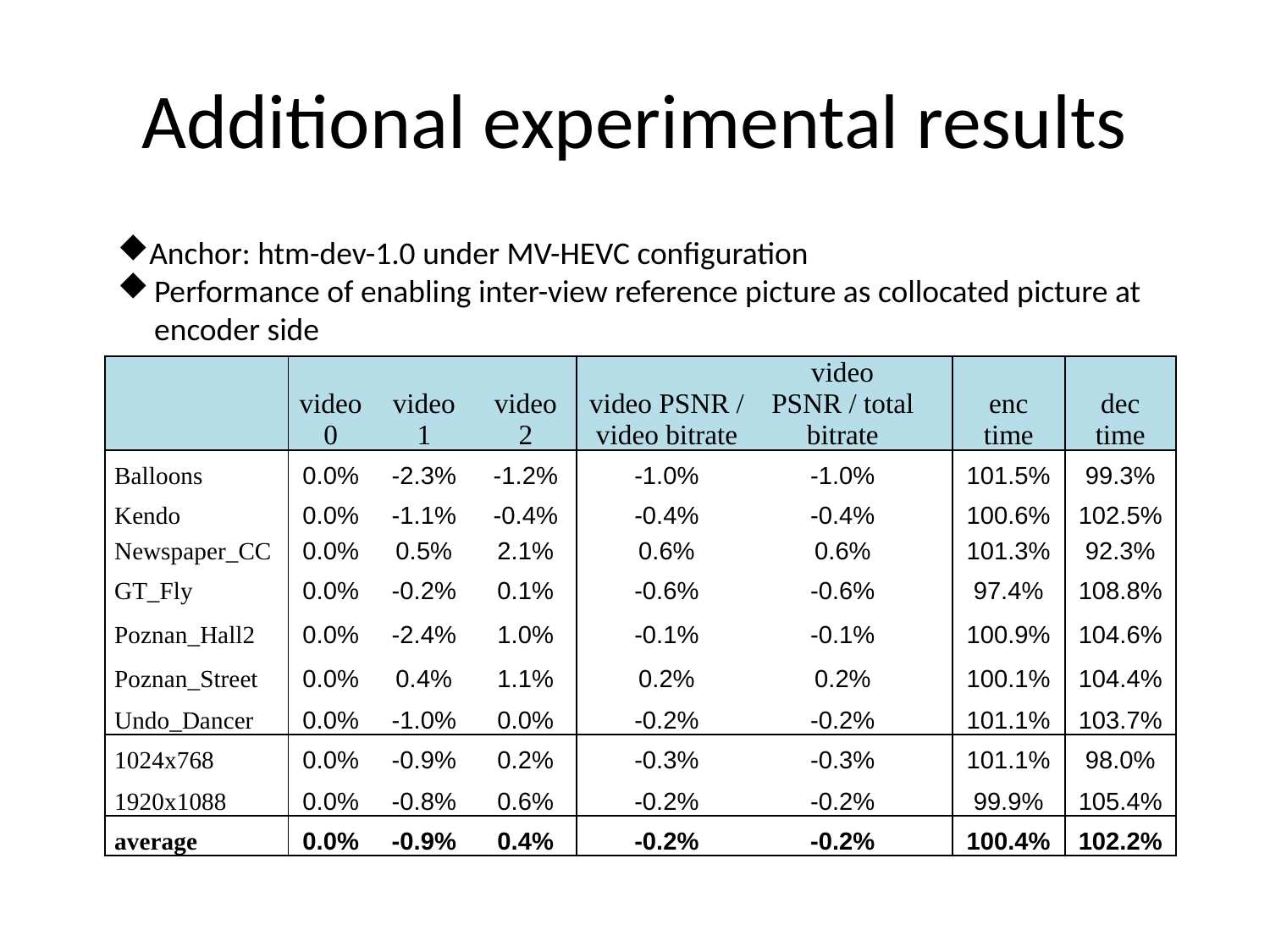

# Additional experimental results
Anchor: htm-dev-1.0 under MV-HEVC configuration
Performance of enabling inter-view reference picture as collocated picture at encoder side
|  | video 0 | video 1 | video 2 | video PSNR / video bitrate | video PSNR / total bitrate |  | enc time | dec time |
| --- | --- | --- | --- | --- | --- | --- | --- | --- |
| Balloons | 0.0% | -2.3% | -1.2% | -1.0% | -1.0% |  | 101.5% | 99.3% |
| Kendo | 0.0% | -1.1% | -0.4% | -0.4% | -0.4% |  | 100.6% | 102.5% |
| Newspaper\_CC | 0.0% | 0.5% | 2.1% | 0.6% | 0.6% |  | 101.3% | 92.3% |
| GT\_Fly | 0.0% | -0.2% | 0.1% | -0.6% | -0.6% |  | 97.4% | 108.8% |
| Poznan\_Hall2 | 0.0% | -2.4% | 1.0% | -0.1% | -0.1% |  | 100.9% | 104.6% |
| Poznan\_Street | 0.0% | 0.4% | 1.1% | 0.2% | 0.2% |  | 100.1% | 104.4% |
| Undo\_Dancer | 0.0% | -1.0% | 0.0% | -0.2% | -0.2% |  | 101.1% | 103.7% |
| 1024x768 | 0.0% | -0.9% | 0.2% | -0.3% | -0.3% |  | 101.1% | 98.0% |
| 1920x1088 | 0.0% | -0.8% | 0.6% | -0.2% | -0.2% |  | 99.9% | 105.4% |
| average | 0.0% | -0.9% | 0.4% | -0.2% | -0.2% |  | 100.4% | 102.2% |